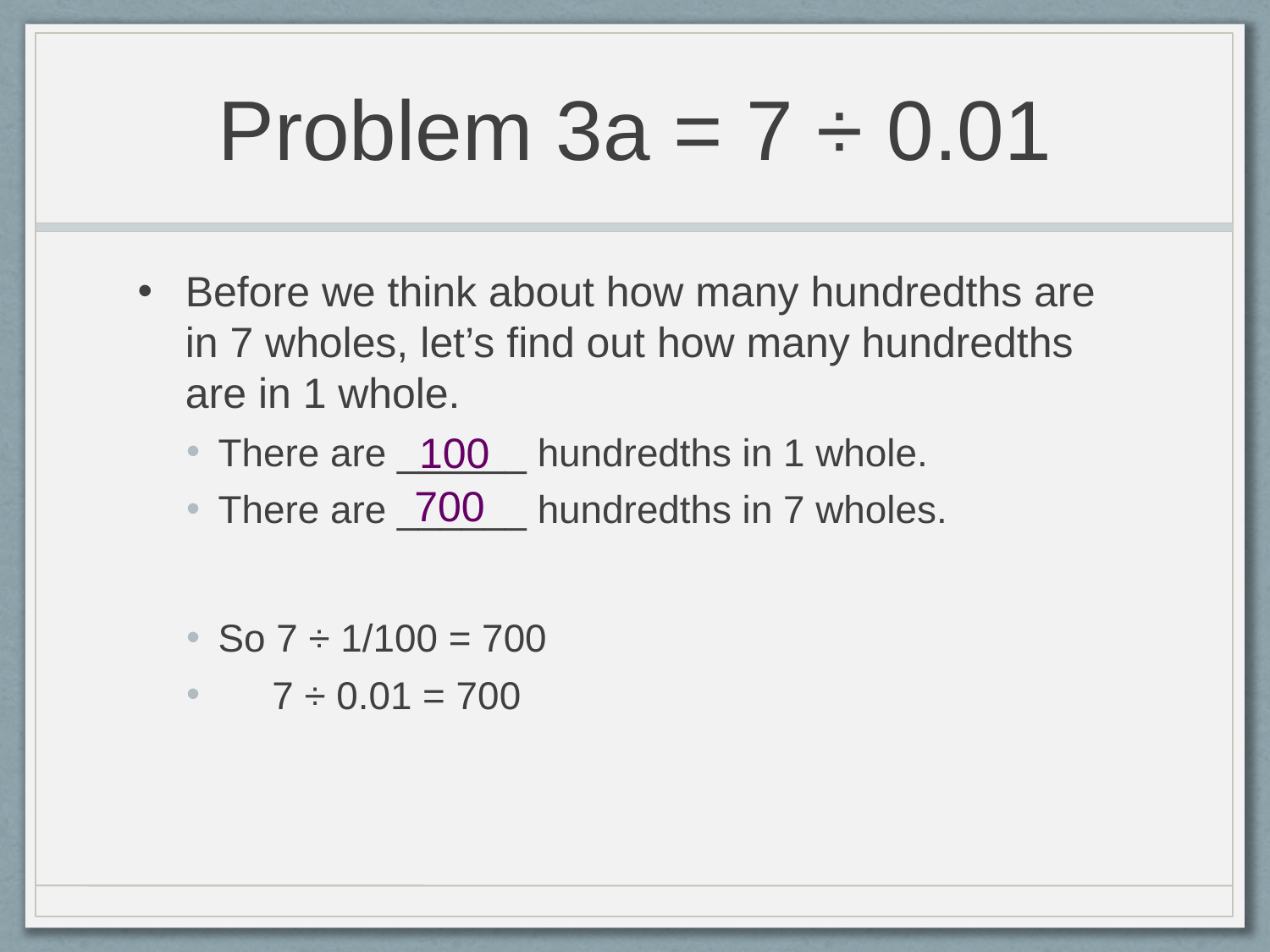

# Problem 3a = 7 ÷ 0.01
Before we think about how many hundredths are in 7 wholes, let’s find out how many hundredths are in 1 whole.
There are ______ hundredths in 1 whole.
There are ______ hundredths in 7 wholes.

So 7 ÷ 1/100 = 700
     7 ÷ 0.01 = 700
100
700